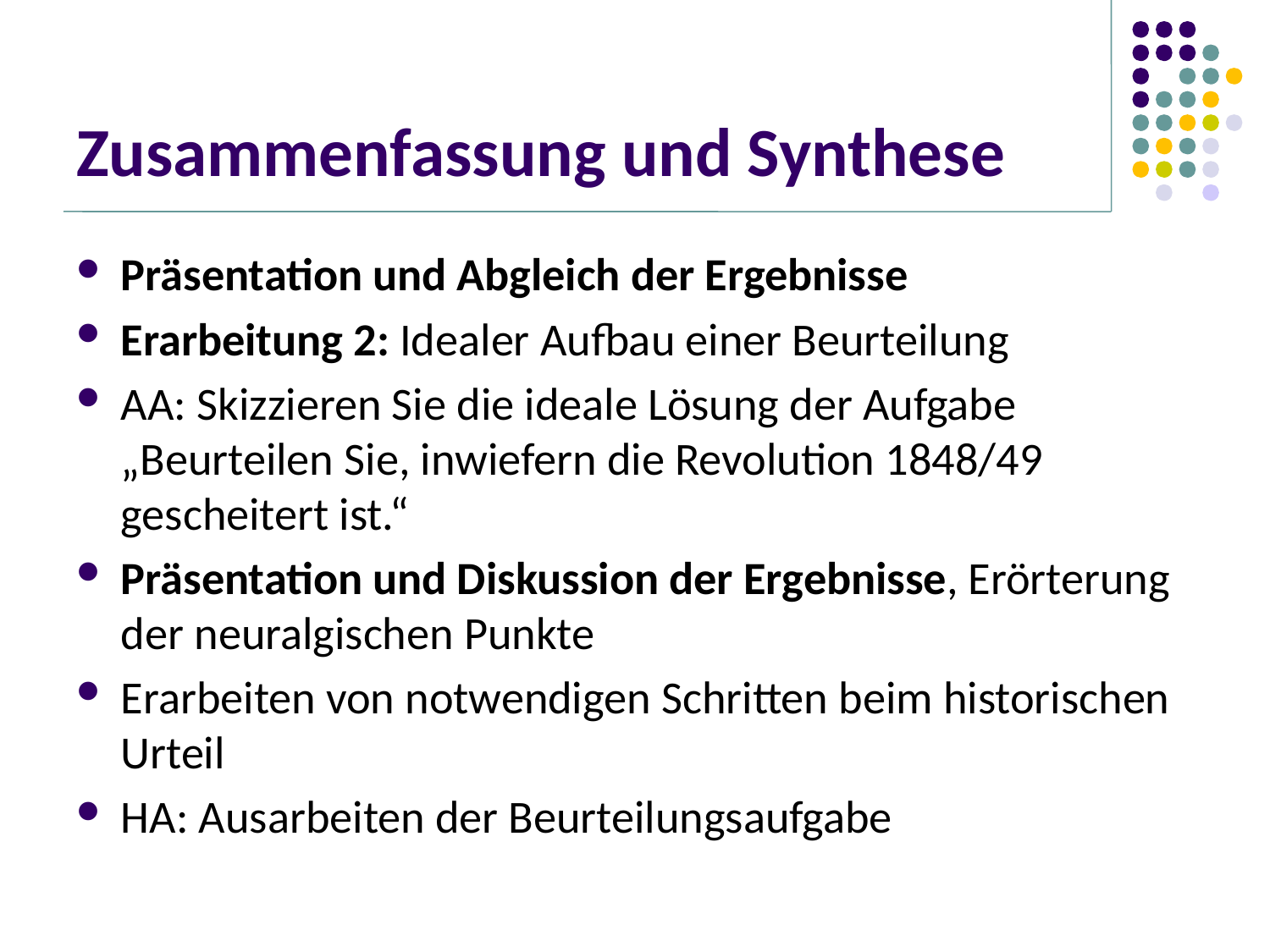

# Zusammenfassung und Synthese
Präsentation und Abgleich der Ergebnisse
Erarbeitung 2: Idealer Aufbau einer Beurteilung
AA: Skizzieren Sie die ideale Lösung der Aufgabe „Beurteilen Sie, inwiefern die Revolution 1848/49 gescheitert ist.“
Präsentation und Diskussion der Ergebnisse, Erörterung der neuralgischen Punkte
Erarbeiten von notwendigen Schritten beim historischen Urteil
HA: Ausarbeiten der Beurteilungsaufgabe